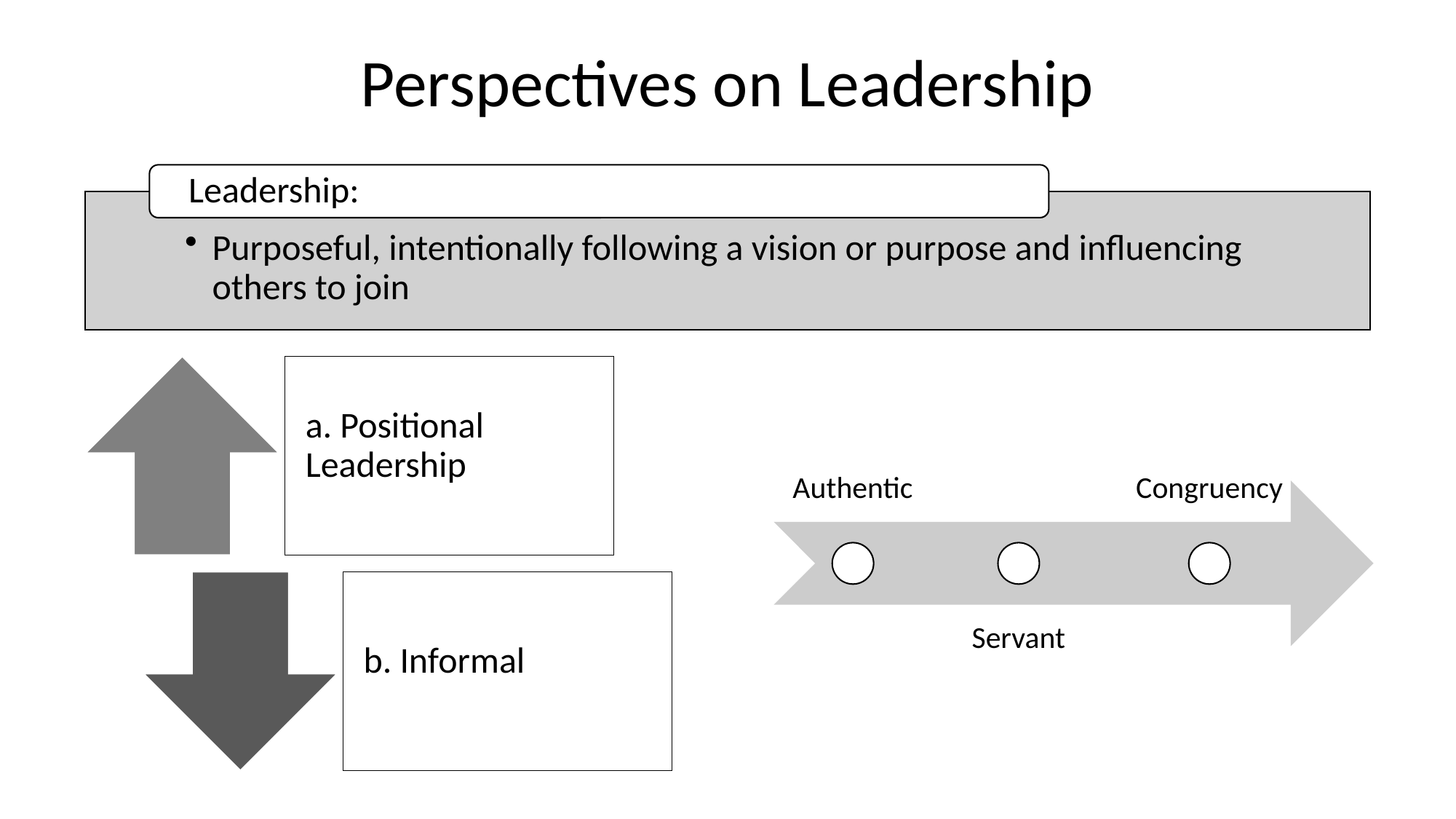

# Perspectives on Leadership
Purposeful, intentionally following a vision or purpose and influencing others to join
Leadership:
a. Positional Leadership
b. Informal
Authentic
Servant
Congruency